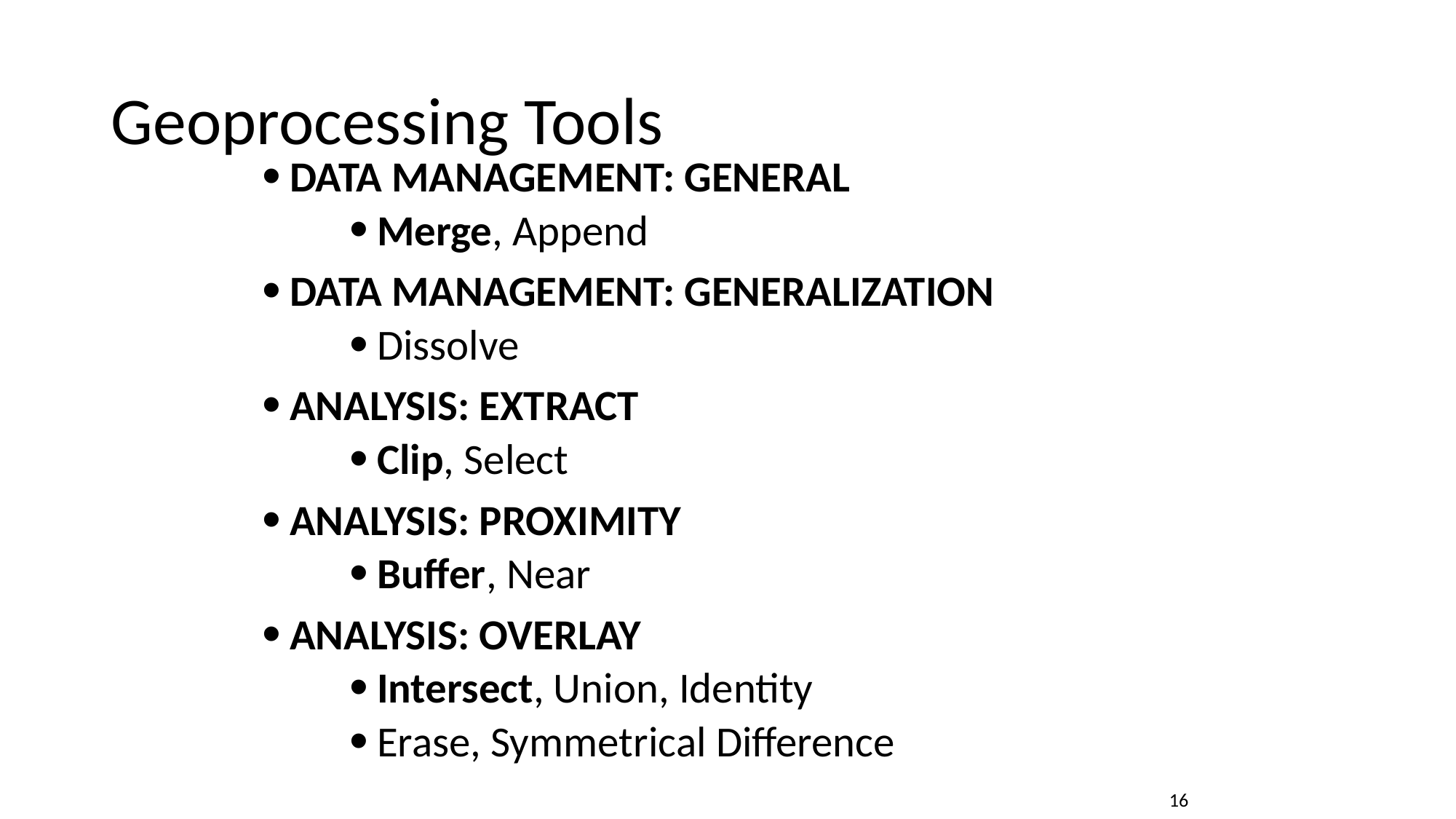

# Geoprocessing Tools
DATA MANAGEMENT: GENERAL
Merge, Append
DATA MANAGEMENT: GENERALIZATION
Dissolve
ANALYSIS: EXTRACT
Clip, Select
ANALYSIS: PROXIMITY
Buffer, Near
ANALYSIS: OVERLAY
Intersect, Union, Identity
Erase, Symmetrical Difference
16